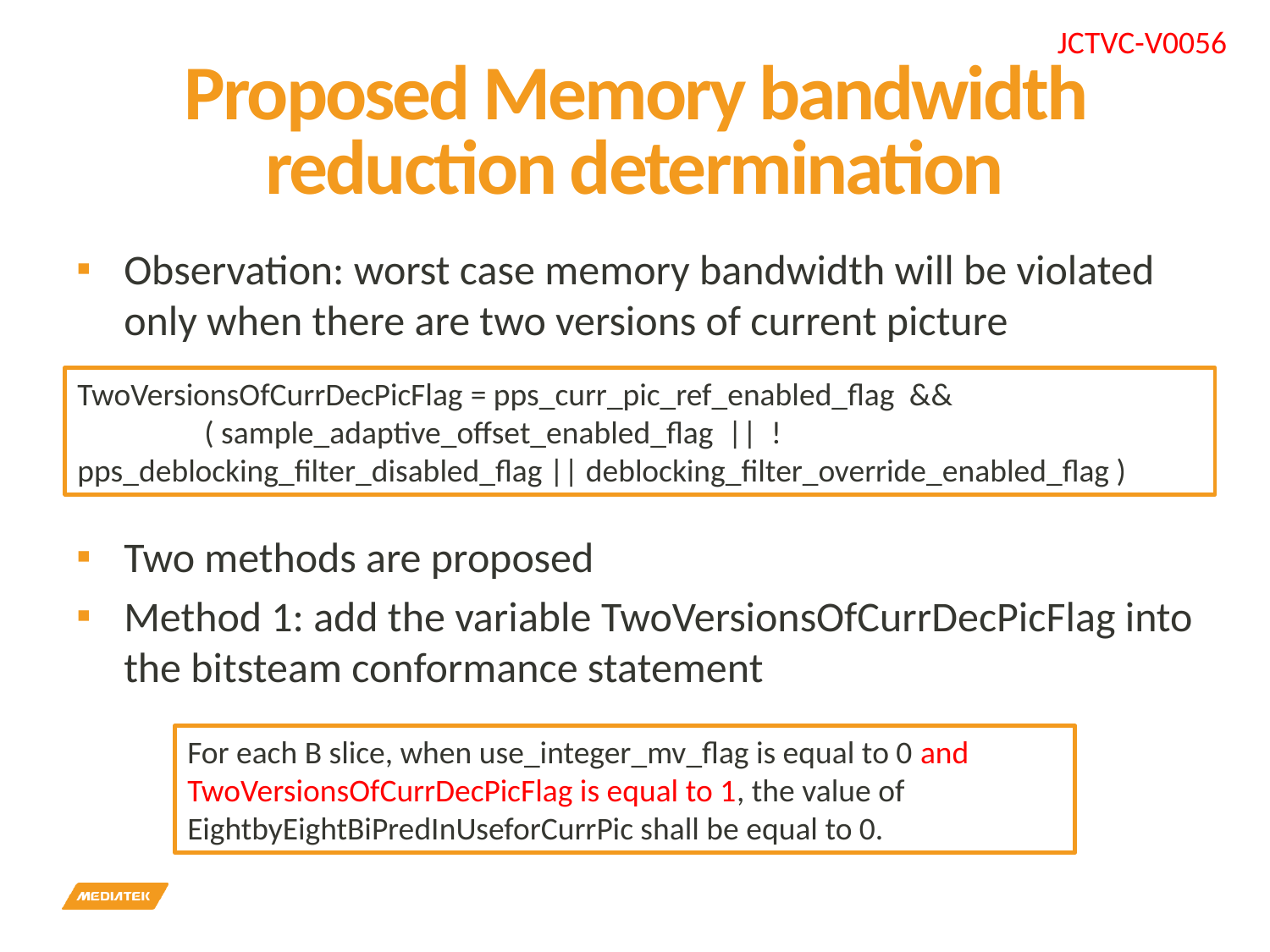

# Proposed Memory bandwidth reduction determination
Observation: worst case memory bandwidth will be violated only when there are two versions of current picture

Two methods are proposed
Method 1: add the variable TwoVersionsOfCurrDecPicFlag into the bitsteam conformance statement

TwoVersionsOfCurrDecPicFlag = pps_curr_pic_ref_enabled_flag  &&
	( sample_adaptive_offset_enabled_flag  ||  !pps_deblocking_filter_disabled_flag || deblocking_filter_override_enabled_flag )
For each B slice, when use_integer_mv_flag is equal to 0 and TwoVersionsOfCurrDecPicFlag is equal to 1, the value of EightbyEightBiPredInUseforCurrPic shall be equal to 0.